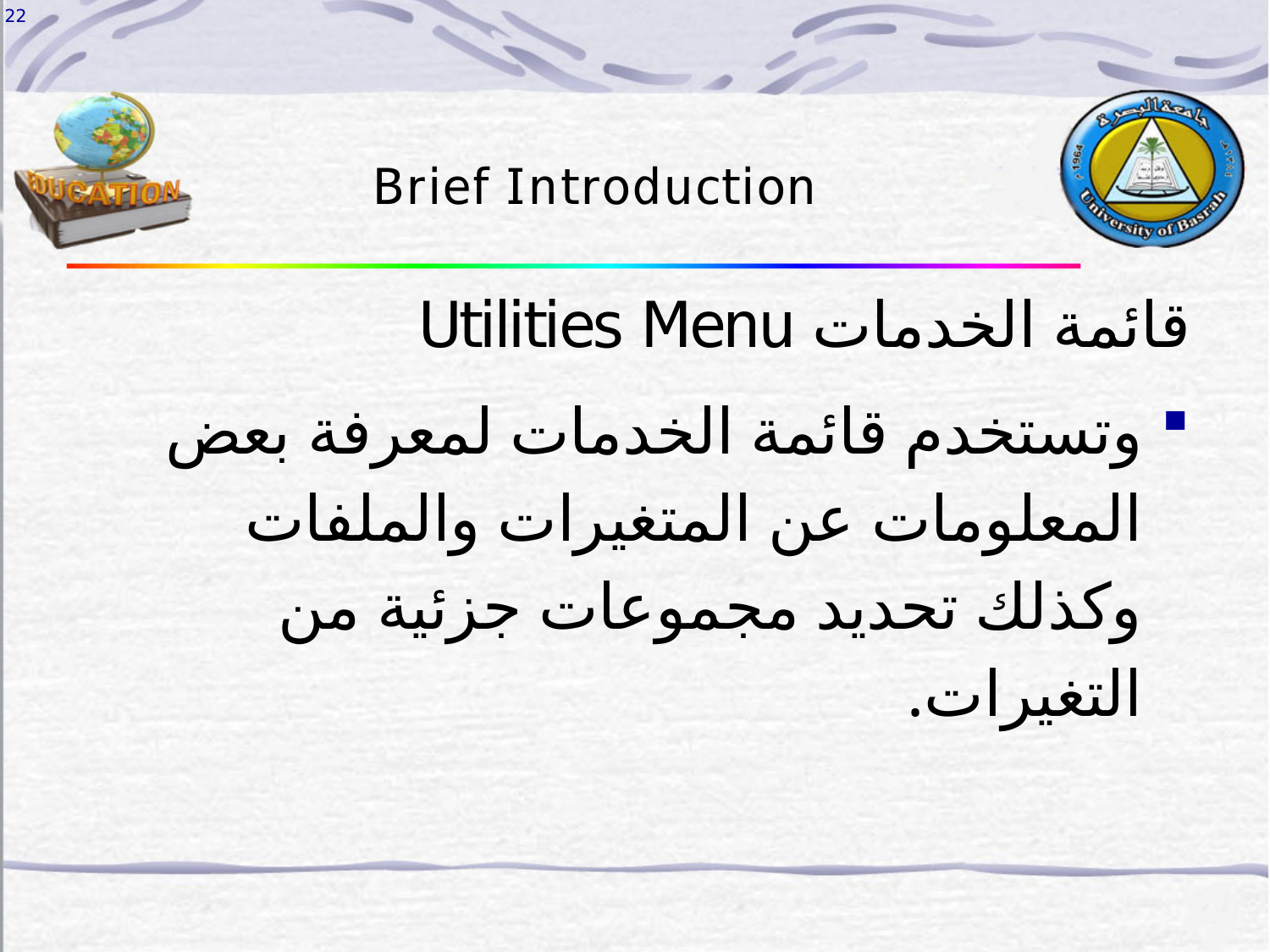

22
Brief Introduction
قائمة الخدمات Utilities Menu
وتستخدم قائمة الخدمات لمعرفة بعض المعلومات عن المتغيرات والملفات وكذلك تحديد مجموعات جزئية من التغيرات.